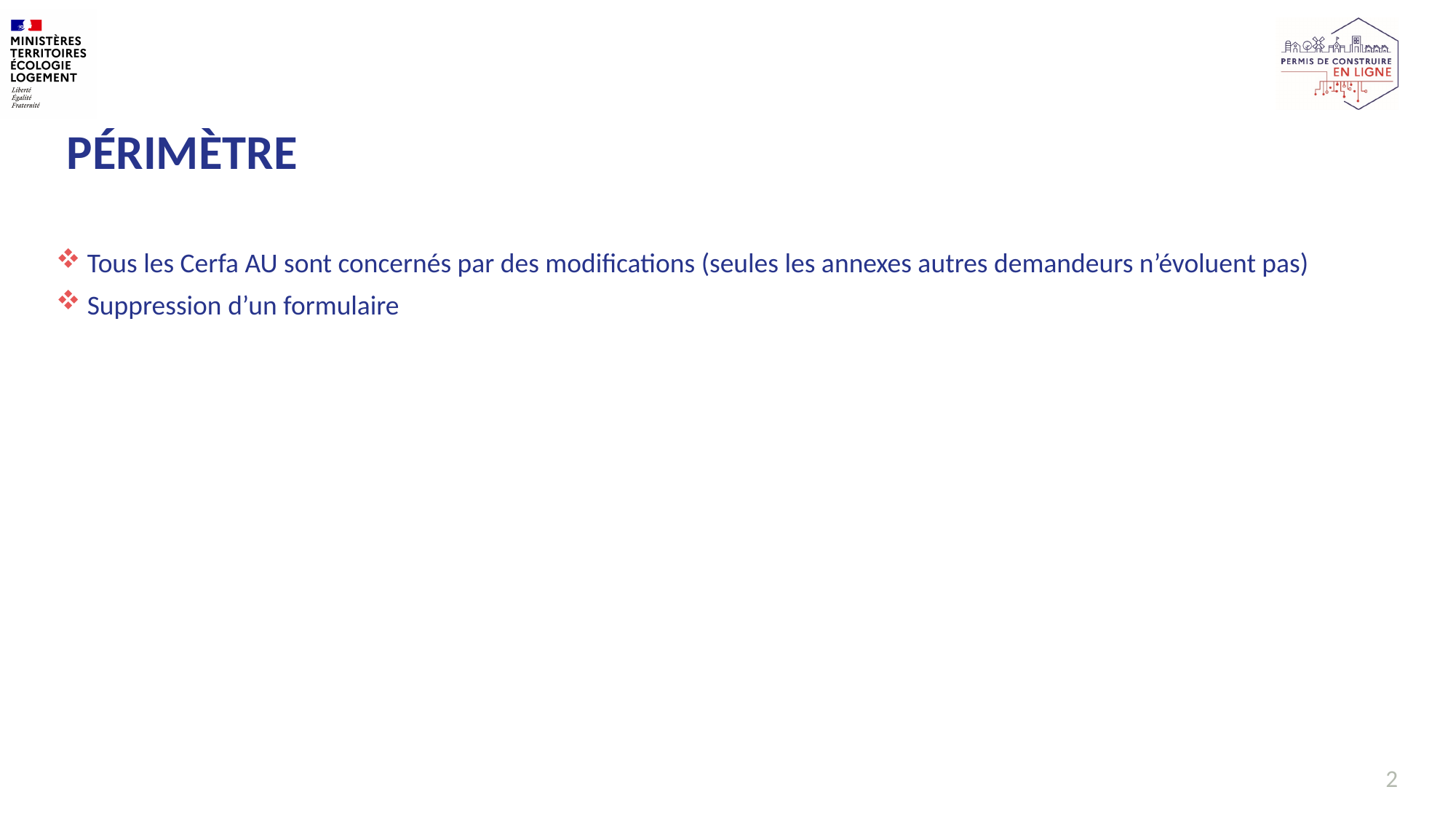

# périmètre
 Tous les Cerfa AU sont concernés par des modifications (seules les annexes autres demandeurs n’évoluent pas)
 Suppression d’un formulaire
2